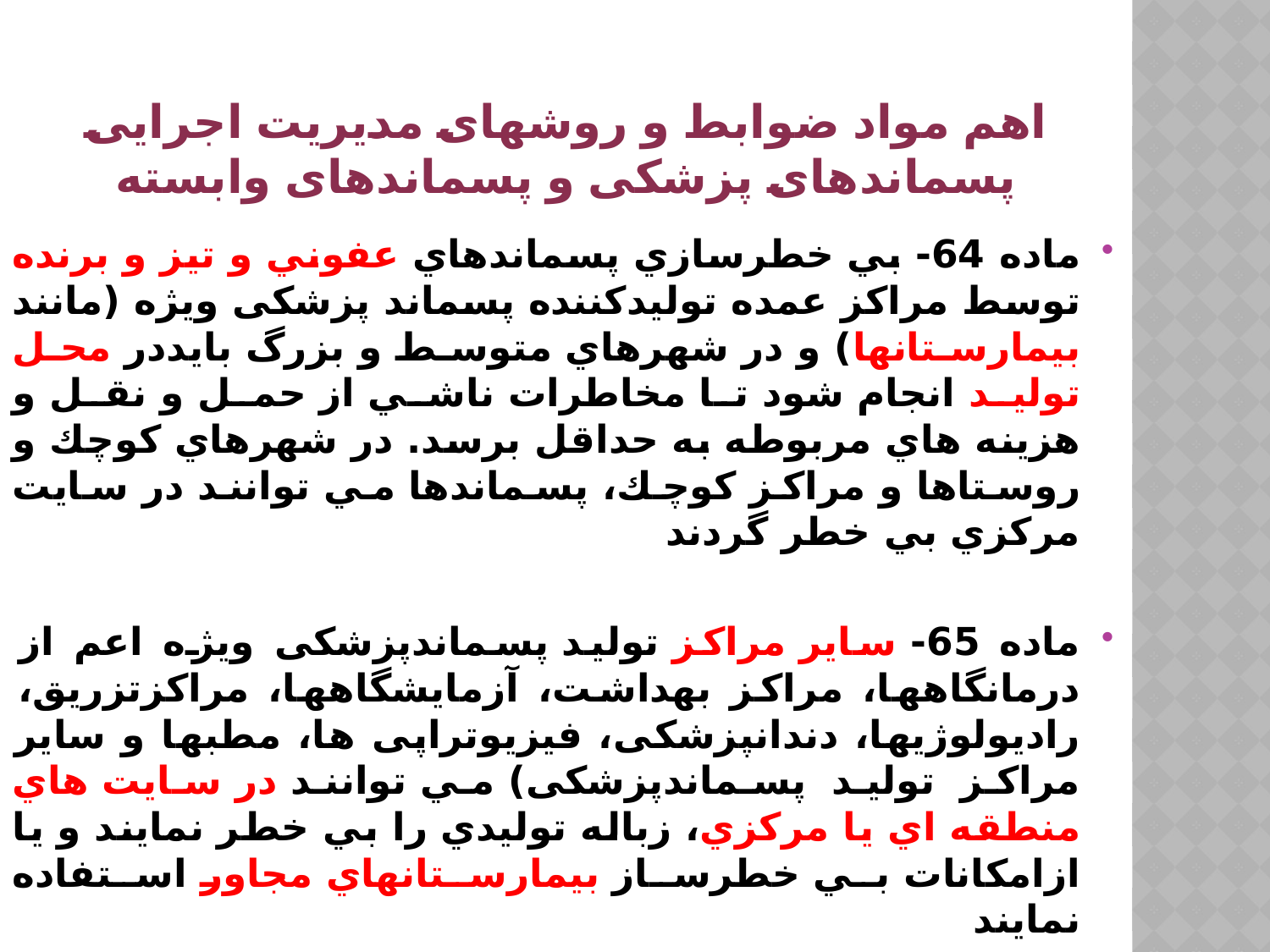

# اهم مواد ضوابط و روشهای مدیریت اجرایی پسماندهای پزشکی و پسماندهای وابسته
ماده 64- بي خطرسازي پسماندهاي عفوني و تيز و برنده توسط مراكز عمده توليدكننده پسماند پزشکی ويژه (مانند بيمارستانها) و در شهرهاي متوسط و بزرگ بايددر محل توليد انجام شود تا مخاطرات ناشي از حمل و نقل و هزينه هاي مربوطه به حداقل برسد. در شهرهاي كوچك و روستاها و مراكز كوچك، پسماندها مي توانند در سايت مركزي بي خطر گردند

ماده 65- ساير مراكز توليد پسماندپزشکی ویژه اعم از درمانگاهها، مراکز بهداشت، آزمایشگاهها، مراکزتزریق، رادیولوژیها، دندانپزشکی، فیزیوتراپی ها، مطبها و سایر مراکز تولید پسماندپزشکی) مي توانند در سايت هاي منطقه اي يا مركزي، زباله توليدي را بي خطر نمايند و يا ازامکانات بي خطرساز بيمارستانهاي مجاور استفاده نمايند